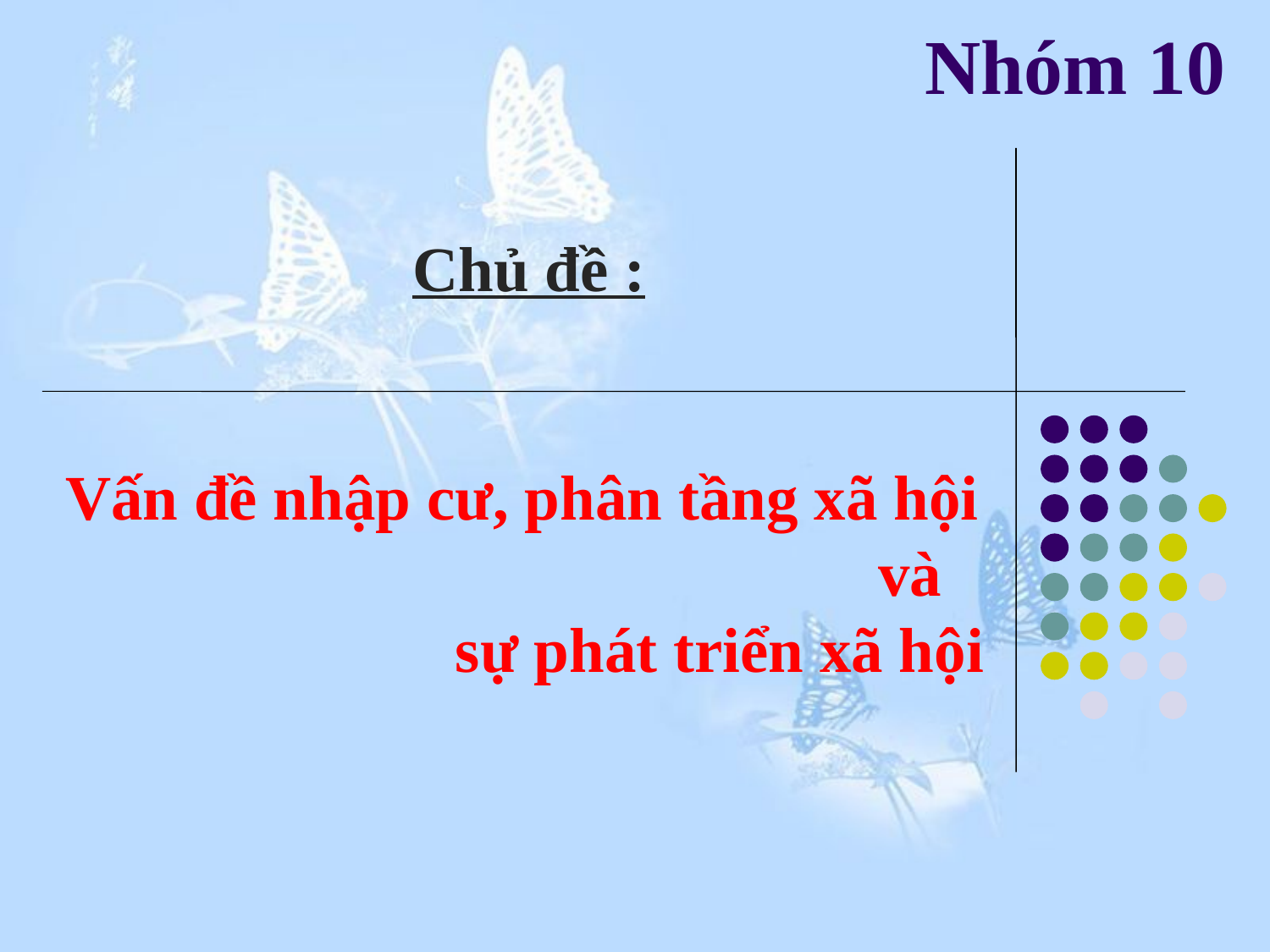

# Nhóm 10
Chủ đề :

Vấn đề nhập cư, phân tầng xã hội
   						 và
                        sự phát triển xã hội